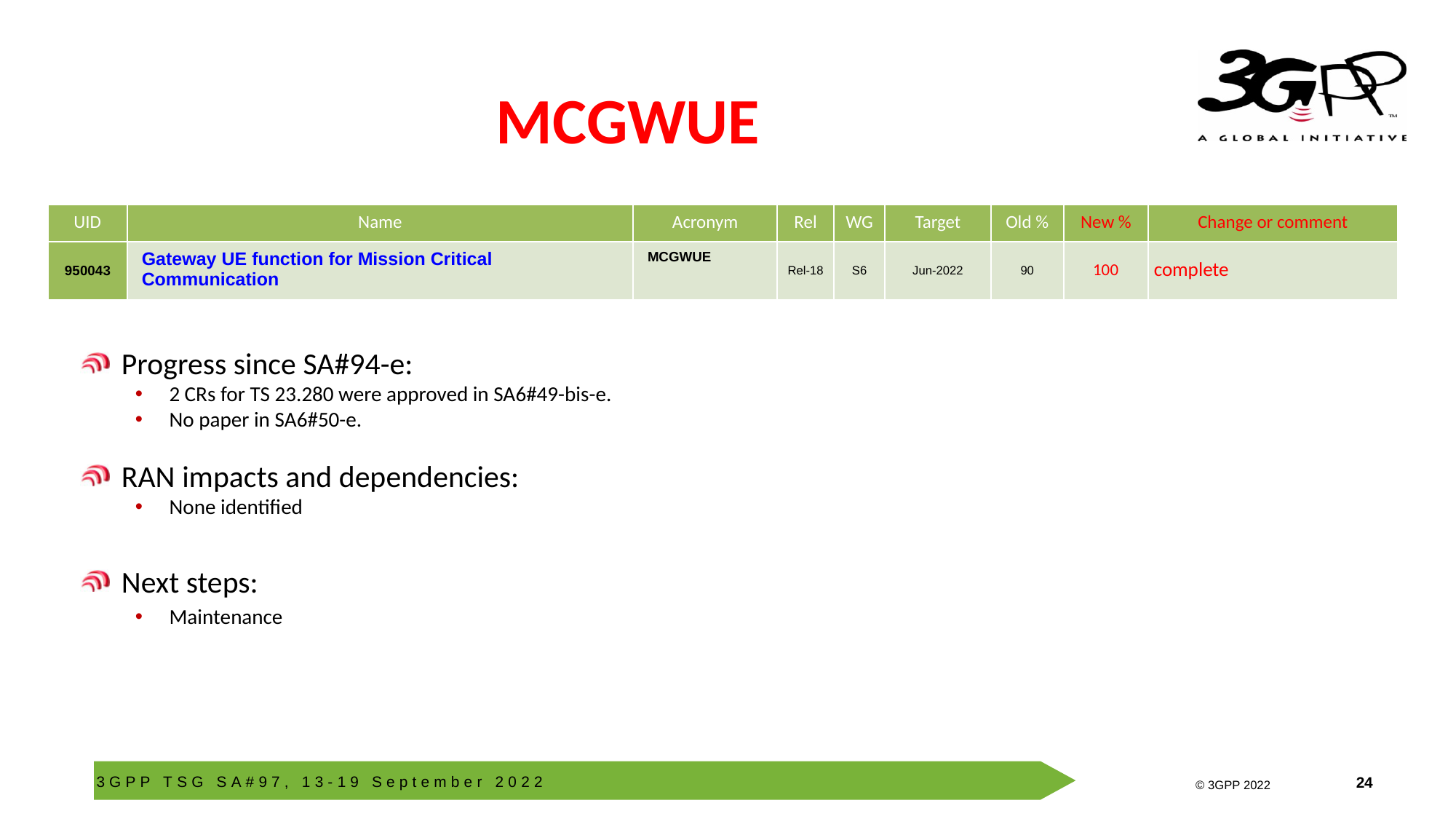

MCGWUE
| UID | Name | Acronym | Rel | WG | Target | Old % | New % | Change or comment |
| --- | --- | --- | --- | --- | --- | --- | --- | --- |
| 950043 | Gateway UE function for Mission Critical Communication | MCGWUE | Rel-18 | S6 | Jun-2022 | 90 | 100 | complete |
Progress since SA#94-e:
2 CRs for TS 23.280 were approved in SA6#49-bis-e.
No paper in SA6#50-e.

RAN impacts and dependencies:
None identified

Next steps:
Maintenance